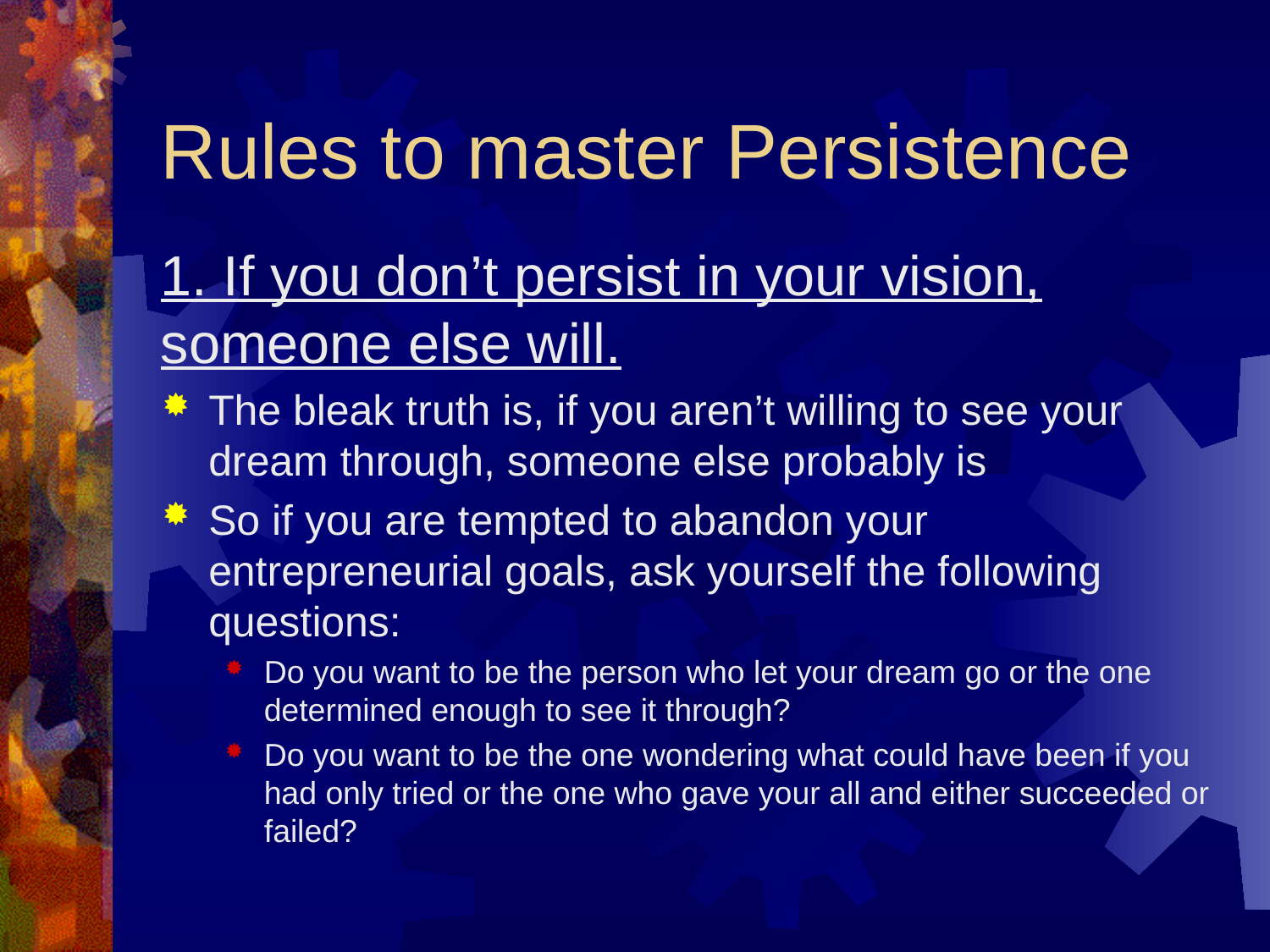

# Rules to master Persistence
1. If you don’t persist in your vision, someone else will.
The bleak truth is, if you aren’t willing to see your dream through, someone else probably is
So if you are tempted to abandon your entrepreneurial goals, ask yourself the following questions:
Do you want to be the person who let your dream go or the one determined enough to see it through?
Do you want to be the one wondering what could have been if you had only tried or the one who gave your all and either succeeded or failed?